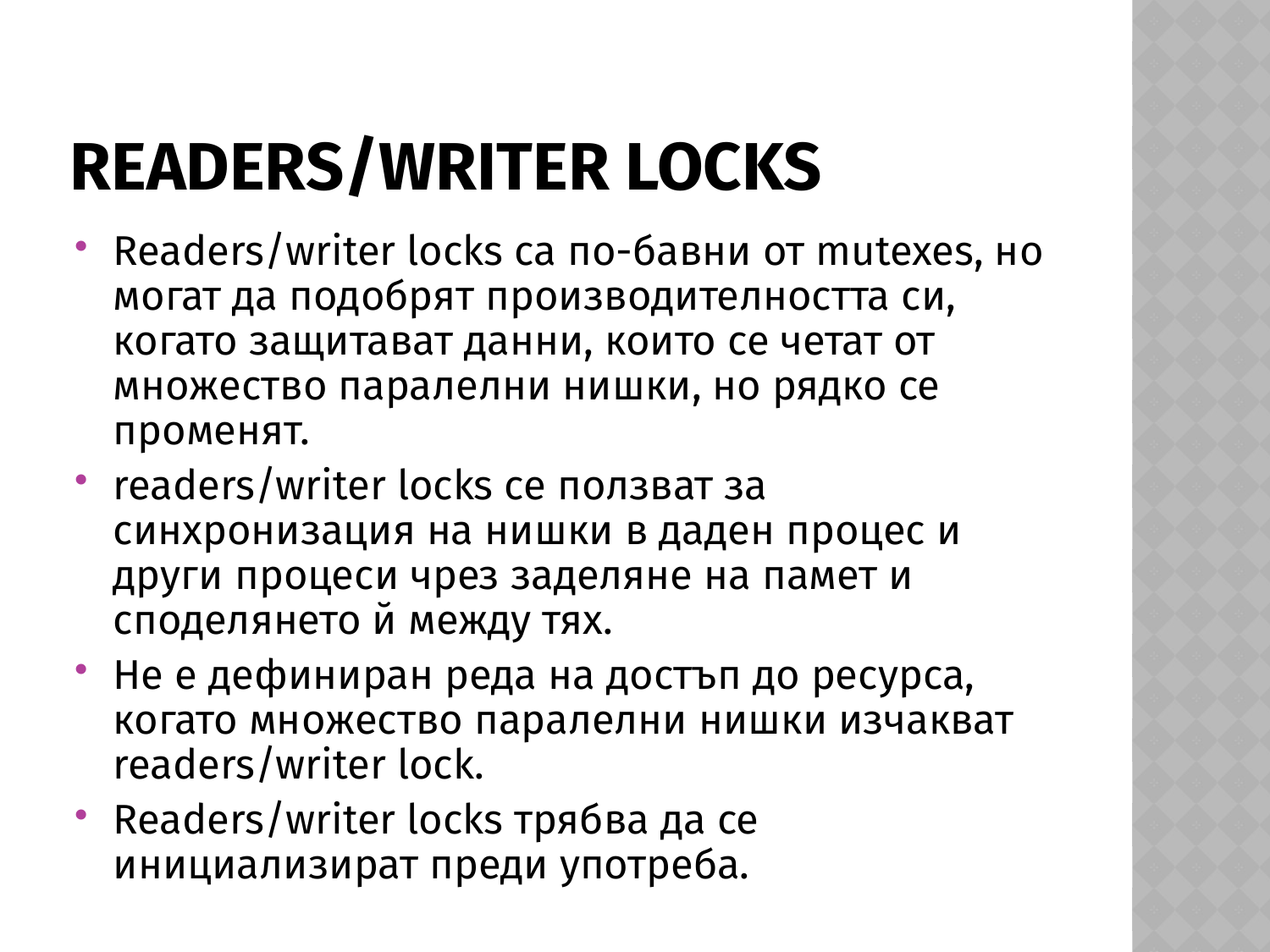

# Readers/Writer Locks
Readers/writer locks са по-бавни от mutexes, но могат да подобрят производителността си, когато защитават данни, които се четат от множество паралелни нишки, но рядко се променят.
readers/writer locks се ползват за синхронизация на нишки в даден процес и други процеси чрез заделяне на памет и споделянето й между тях.
Не е дефиниран реда на достъп до ресурса, когато множество паралелни нишки изчакват readers/writer lock.
Readers/writer locks трябва да се инициализират преди употреба.